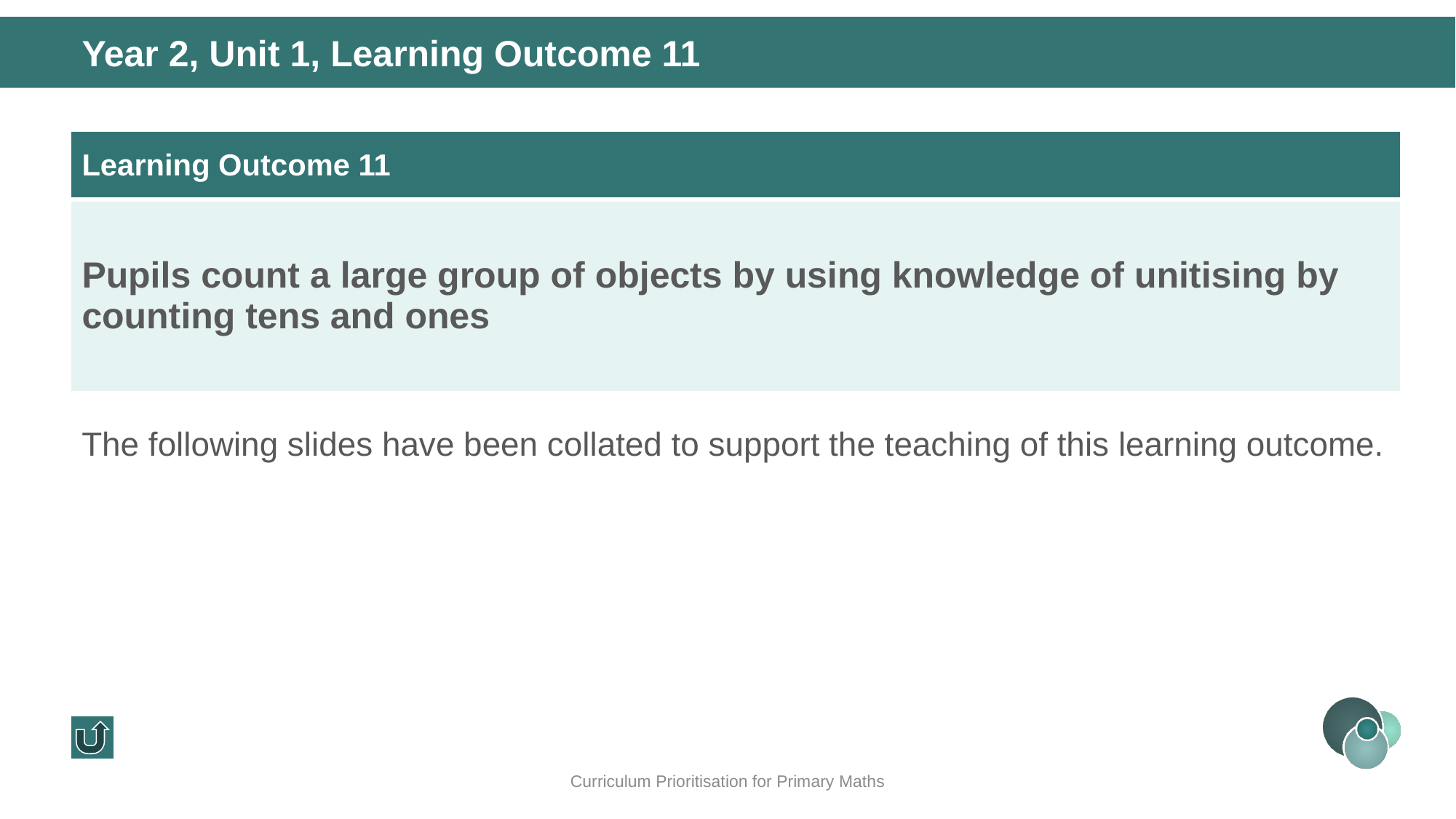

Year 2, Unit 1, Learning Outcome 11
| Learning Outcome 11 |
| --- |
| Pupils count a large group of objects by using knowledge of unitising by counting tens and ones |
The following slides have been collated to support the teaching of this learning outcome.

Curriculum Prioritisation for Primary Maths